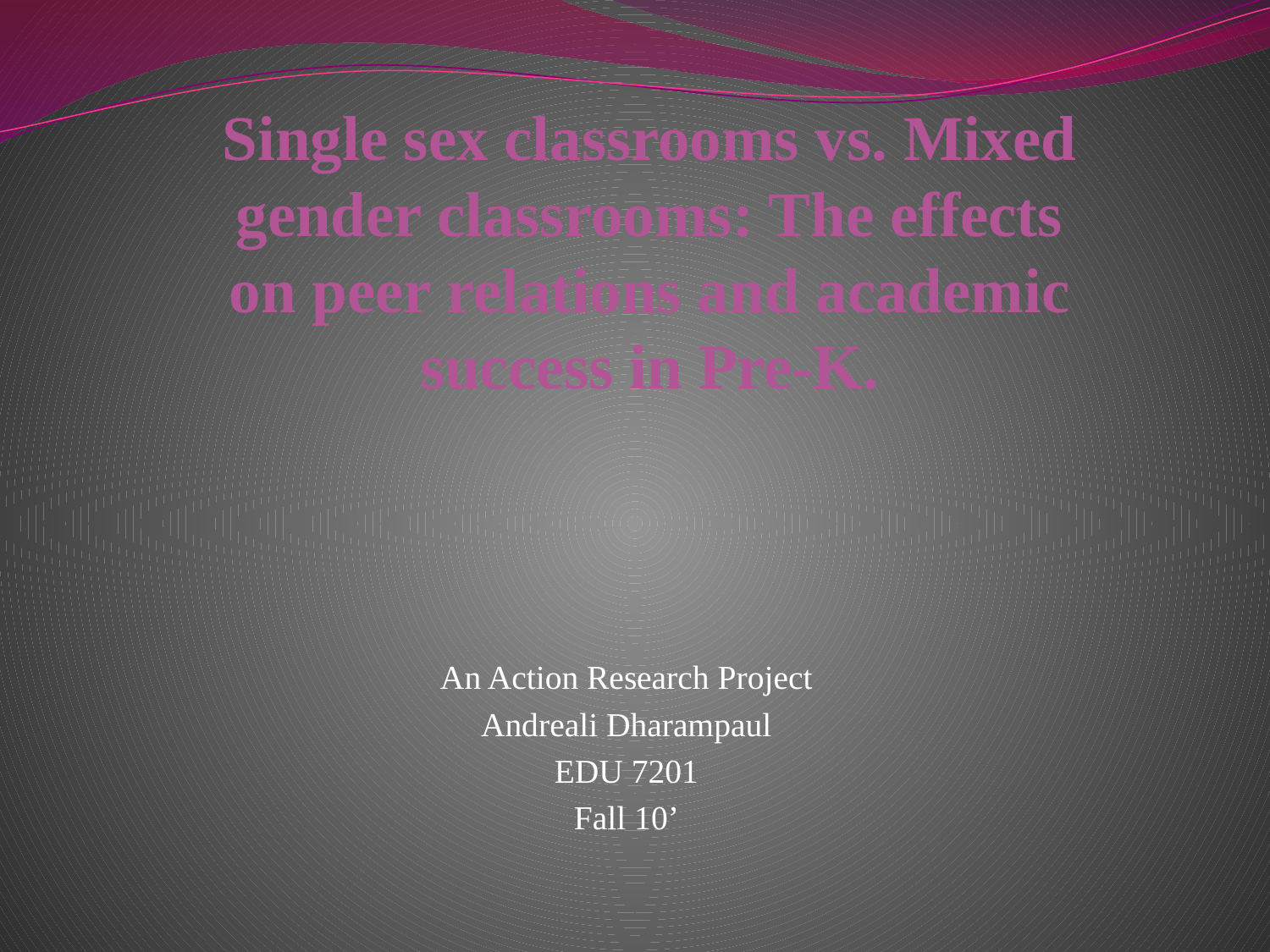

# Single sex classrooms vs. Mixed gender classrooms: The effects on peer relations and academic success in Pre-K.

An Action Research Project
Andreali Dharampaul
EDU 7201
Fall 10’